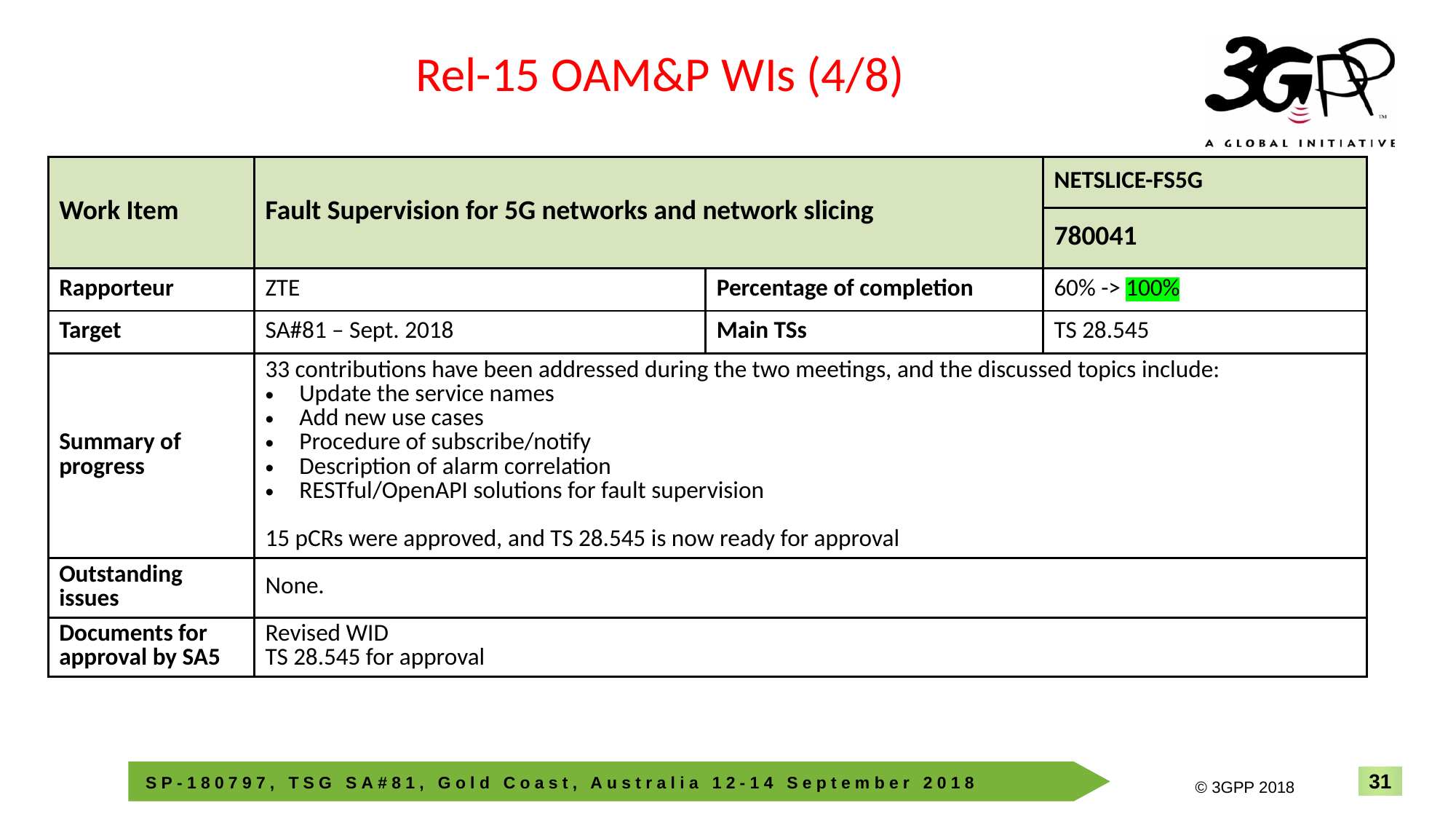

Rel-15 OAM&P WIs (4/8)
| Work Item | Fault Supervision for 5G networks and network slicing |  | NETSLICE-FS5G |
| --- | --- | --- | --- |
|  |  |  | 780041 |
| Rapporteur | ZTE | Percentage of completion | 60% -> 100% |
| Target | SA#81 – Sept. 2018 | Main TSs | TS 28.545 |
| Summary of progress | 33 contributions have been addressed during the two meetings, and the discussed topics include: Update the service names Add new use cases Procedure of subscribe/notify Description of alarm correlation RESTful/OpenAPI solutions for fault supervision 15 pCRs were approved, and TS 28.545 is now ready for approval |  |  |
| Outstanding issues | None. |  |  |
| Documents for approval by SA5 | Revised WID TS 28.545 for approval |  |  |